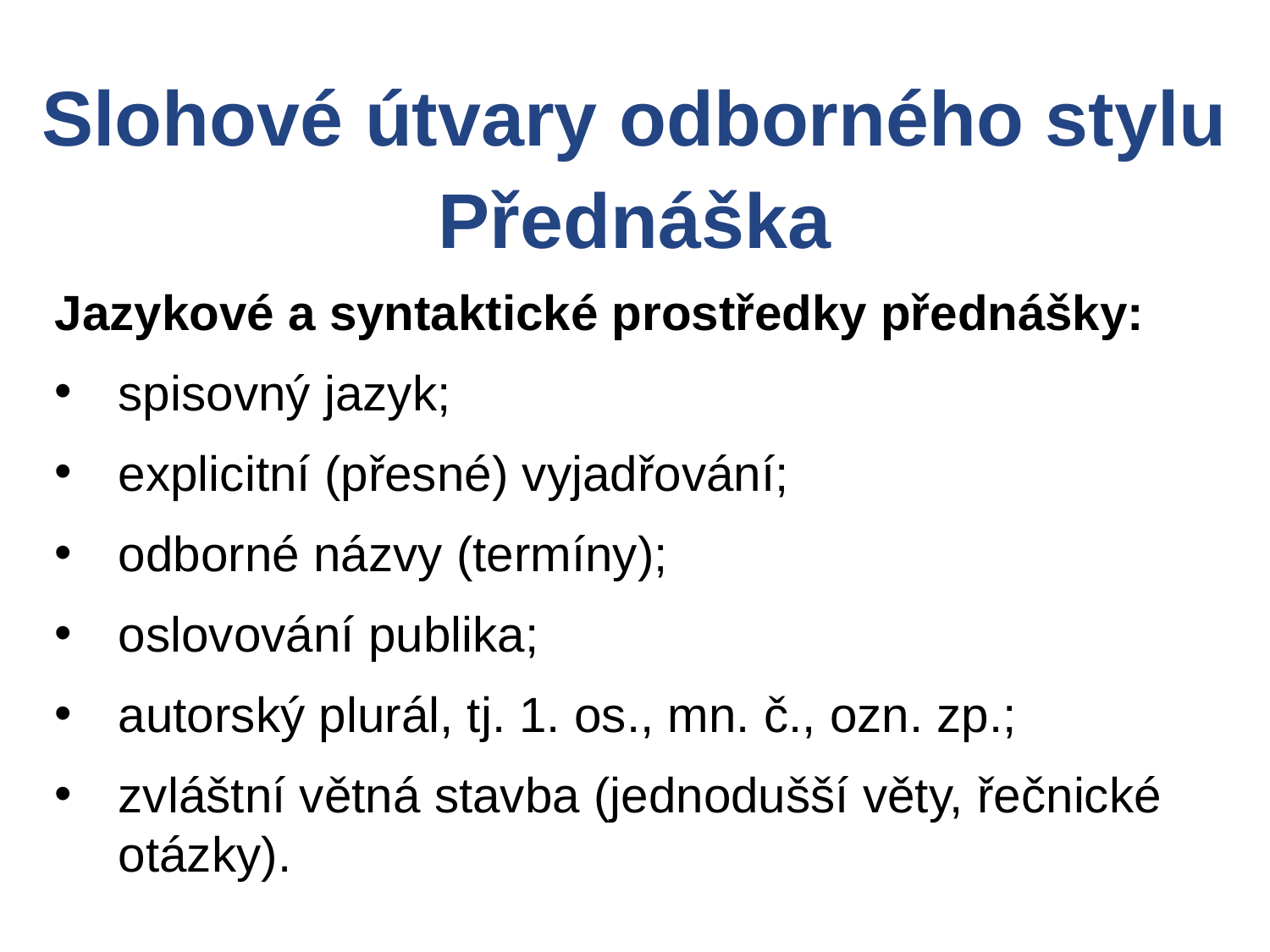

Slohové útvary odborného stylu
Přednáška
Jazykové a syntaktické prostředky přednášky:
spisovný jazyk;
explicitní (přesné) vyjadřování;
odborné názvy (termíny);
oslovování publika;
autorský plurál, tj. 1. os., mn. č., ozn. zp.;
zvláštní větná stavba (jednodušší věty, řečnické otázky).